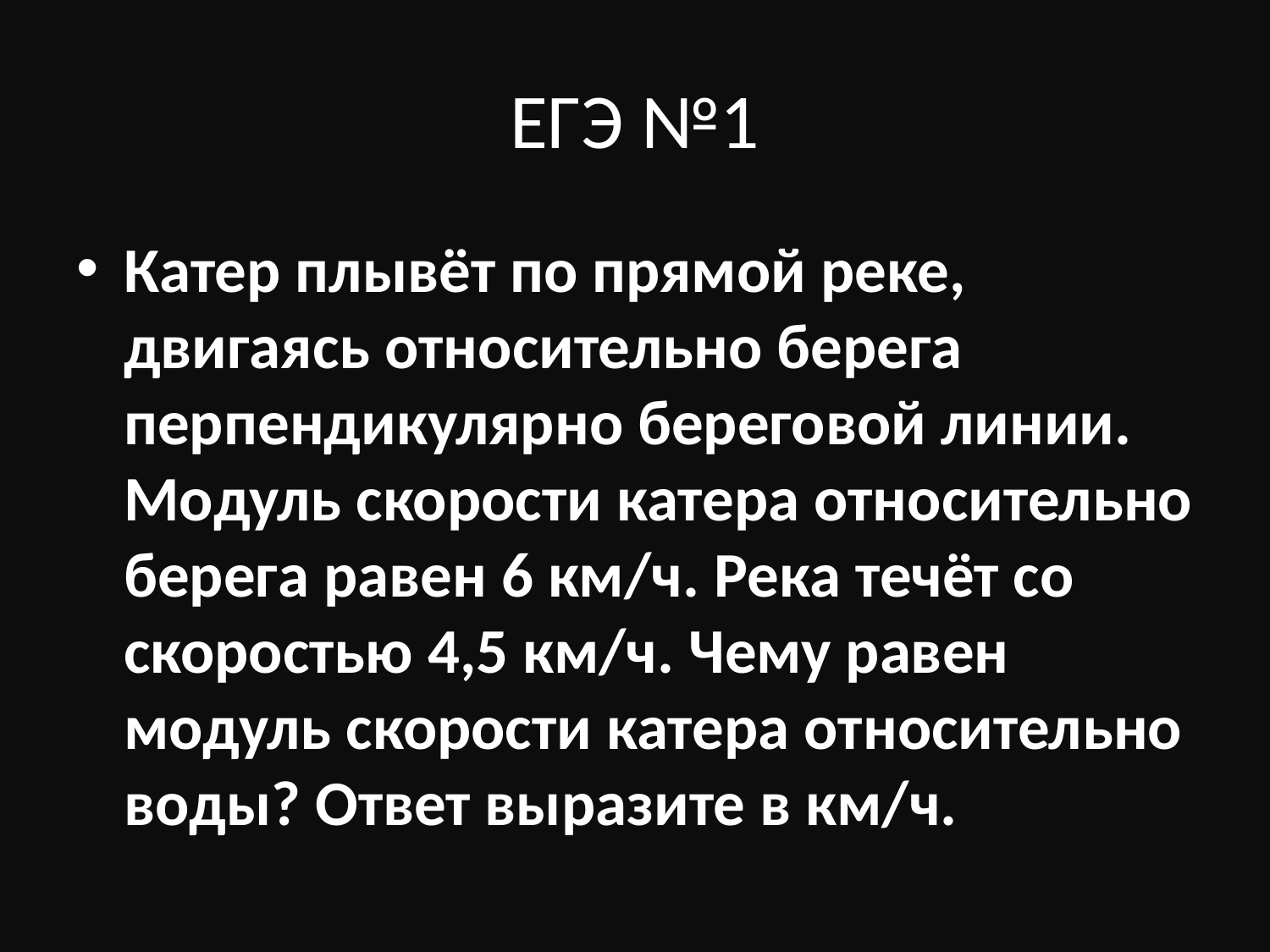

# ЕГЭ №1
Катер плывёт по прямой реке, двигаясь относительно берега перпендикулярно береговой линии. Модуль скорости катера относительно берега равен 6 км/ч. Река течёт со скоростью 4,5 км/ч. Чему равен модуль скорости катера относительно воды? Ответ выразите в км/ч.